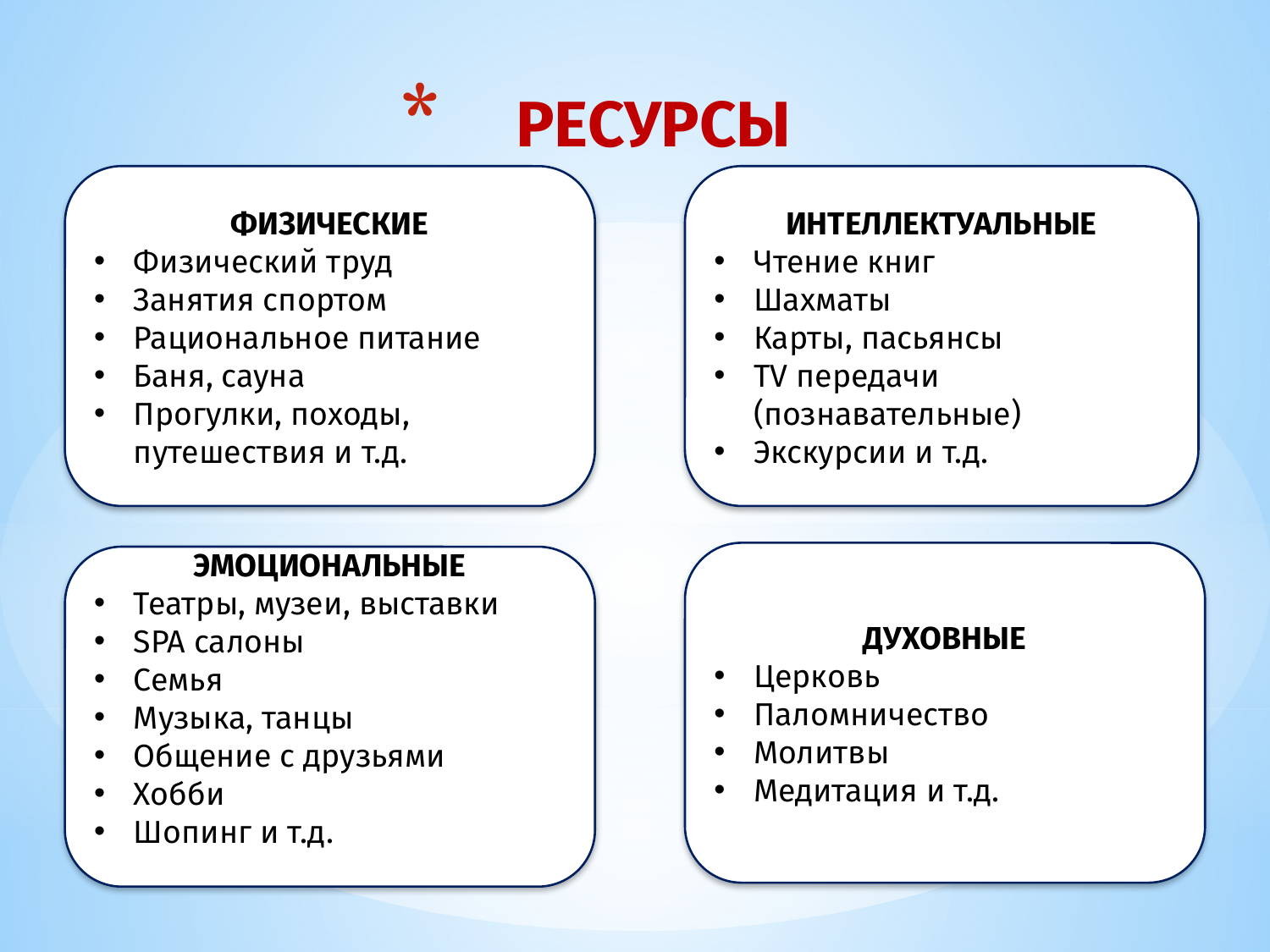

# РЕСУРСЫ
ФИЗИЧЕСКИЕ
Физический труд
Занятия спортом
Рациональное питание
Баня, сауна
Прогулки, походы, путешествия и т.д.
ИНТЕЛЛЕКТУАЛЬНЫЕ
Чтение книг
Шахматы
Карты, пасьянсы
ТV передачи (познавательные)
Экскурсии и т.д.
ДУХОВНЫЕ
Церковь
Паломничество
Молитвы
Медитация и т.д.
ЭМОЦИОНАЛЬНЫЕ
Театры, музеи, выставки
SPA салоны
Семья
Музыка, танцы
Общение с друзьями
Хобби
Шопинг и т.д.